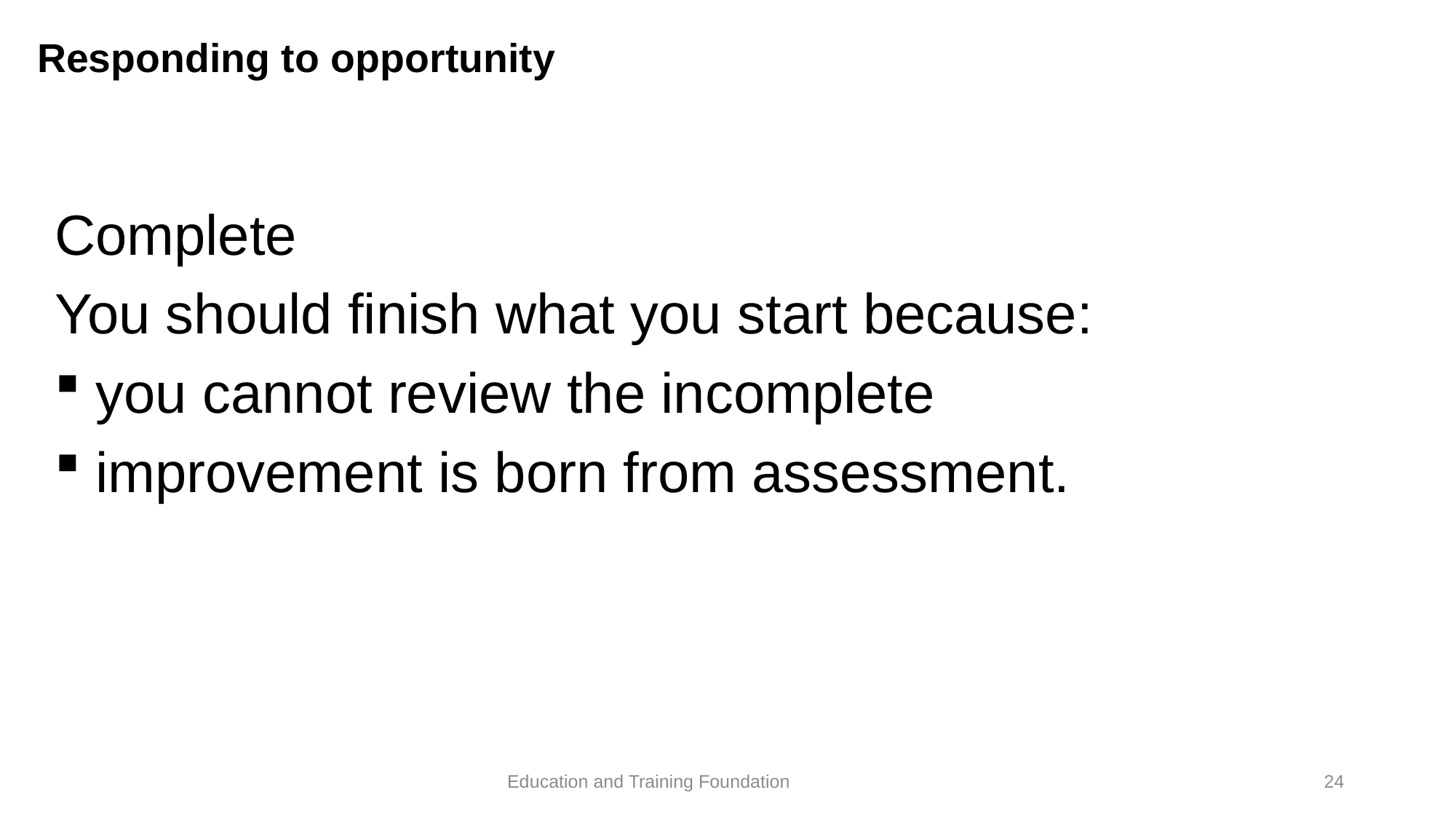

# Responding to opportunity
Complete
You should finish what you start because:
you cannot review the incomplete
improvement is born from assessment.
24
Education and Training Foundation